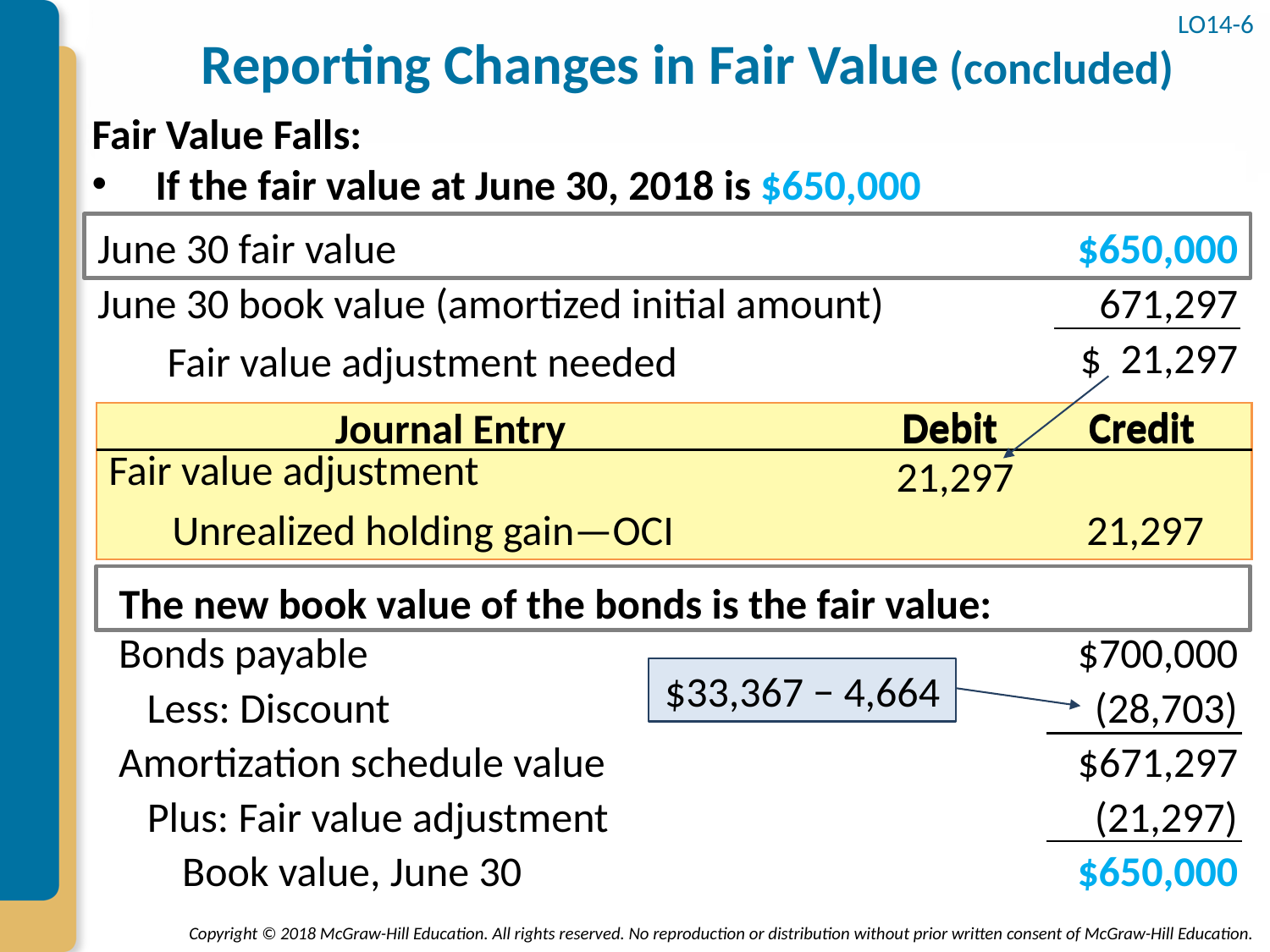

LO14-6
# Reporting Changes in Fair Value (concluded)
Fair Value Falls:
If the fair value at June 30, 2018 is $650,000

June 30 fair value
$650,000
June 30 book value (amortized initial amount)
671,297
$  21,297
Fair value adjustment needed
Debit
Credit
Journal Entry
Debit
Credit

Fair value adjustment
21,297
Unrealized holding gain—OCI

21,297

The new book value of the bonds is the fair value:
Bonds payable
$700,000
$33,367 − 4,664
   Less: Discount
(28,703)
Amortization schedule value
$671,297
   Plus: Fair value adjustment
(21,297)
Book value, June 30
$650,000